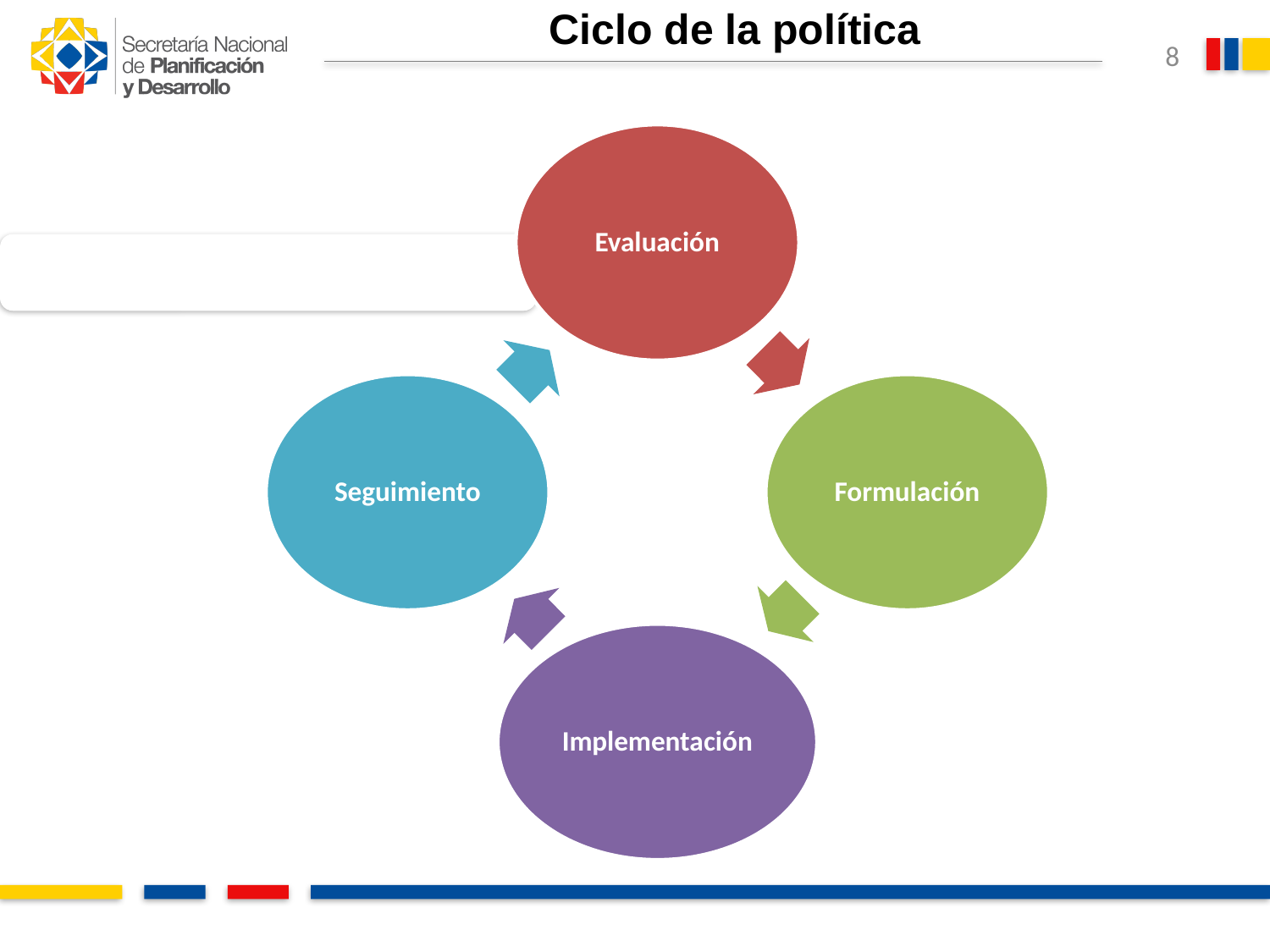

# Ciclo de la política
8
Evaluación

Formulación

Implementación

Seguimiento